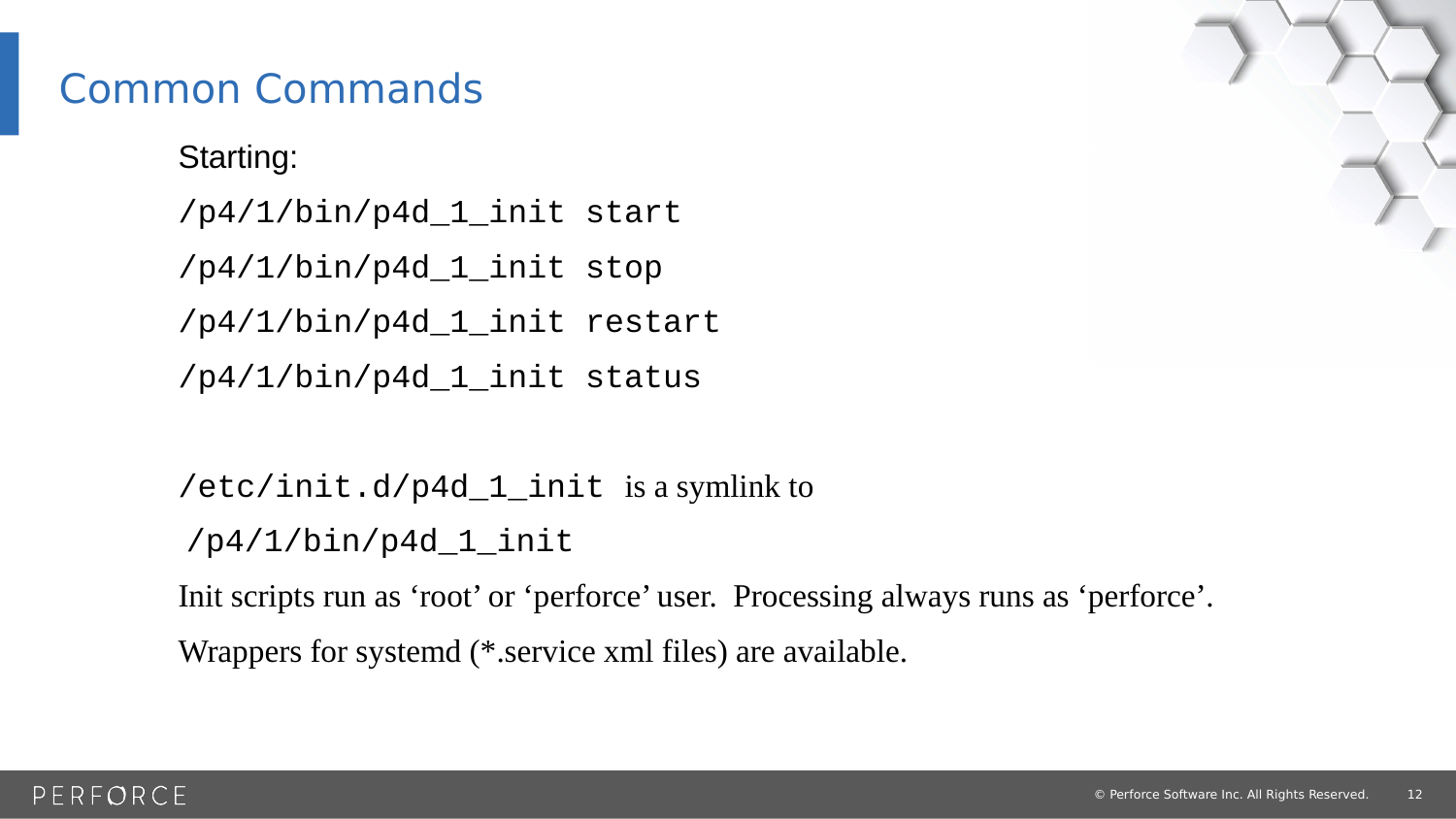

# Common Commands
Starting:
/p4/1/bin/p4d_1_init start
/p4/1/bin/p4d_1_init stop
/p4/1/bin/p4d_1_init restart
/p4/1/bin/p4d_1_init status

/etc/init.d/p4d_1_init is a symlink to
 /p4/1/bin/p4d_1_init
Init scripts run as ‘root’ or ‘perforce’ user.  Processing always runs as ‘perforce’.
Wrappers for systemd (*.service xml files) are available.